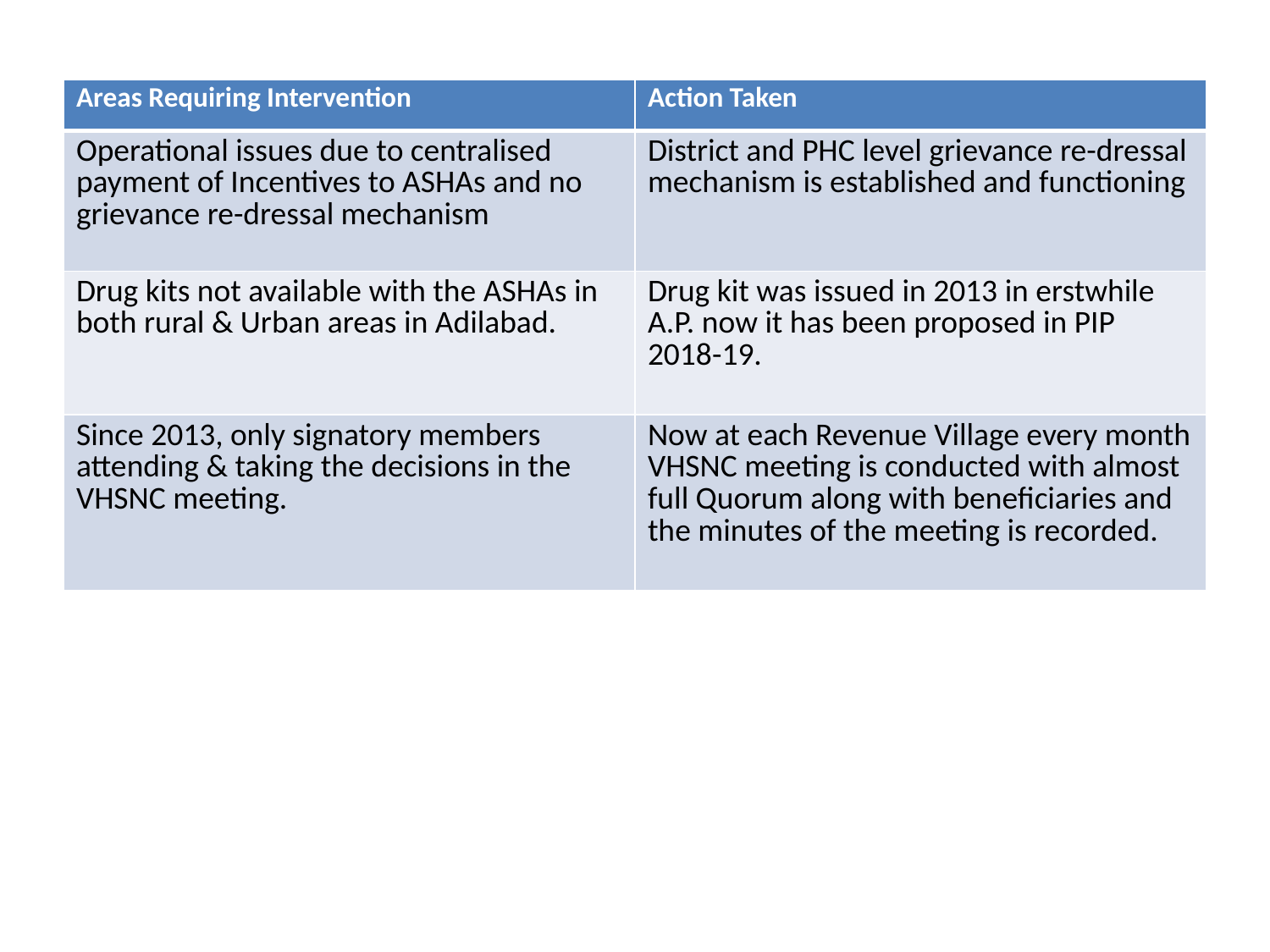

| Areas Requiring Intervention | Action Taken |
| --- | --- |
| Operational issues due to centralised payment of Incentives to ASHAs and no grievance re-dressal mechanism | District and PHC level grievance re-dressal mechanism is established and functioning |
| Drug kits not available with the ASHAs in both rural & Urban areas in Adilabad. | Drug kit was issued in 2013 in erstwhile A.P. now it has been proposed in PIP 2018-19. |
| Since 2013, only signatory members attending & taking the decisions in the VHSNC meeting. | Now at each Revenue Village every month VHSNC meeting is conducted with almost full Quorum along with beneficiaries and the minutes of the meeting is recorded. |